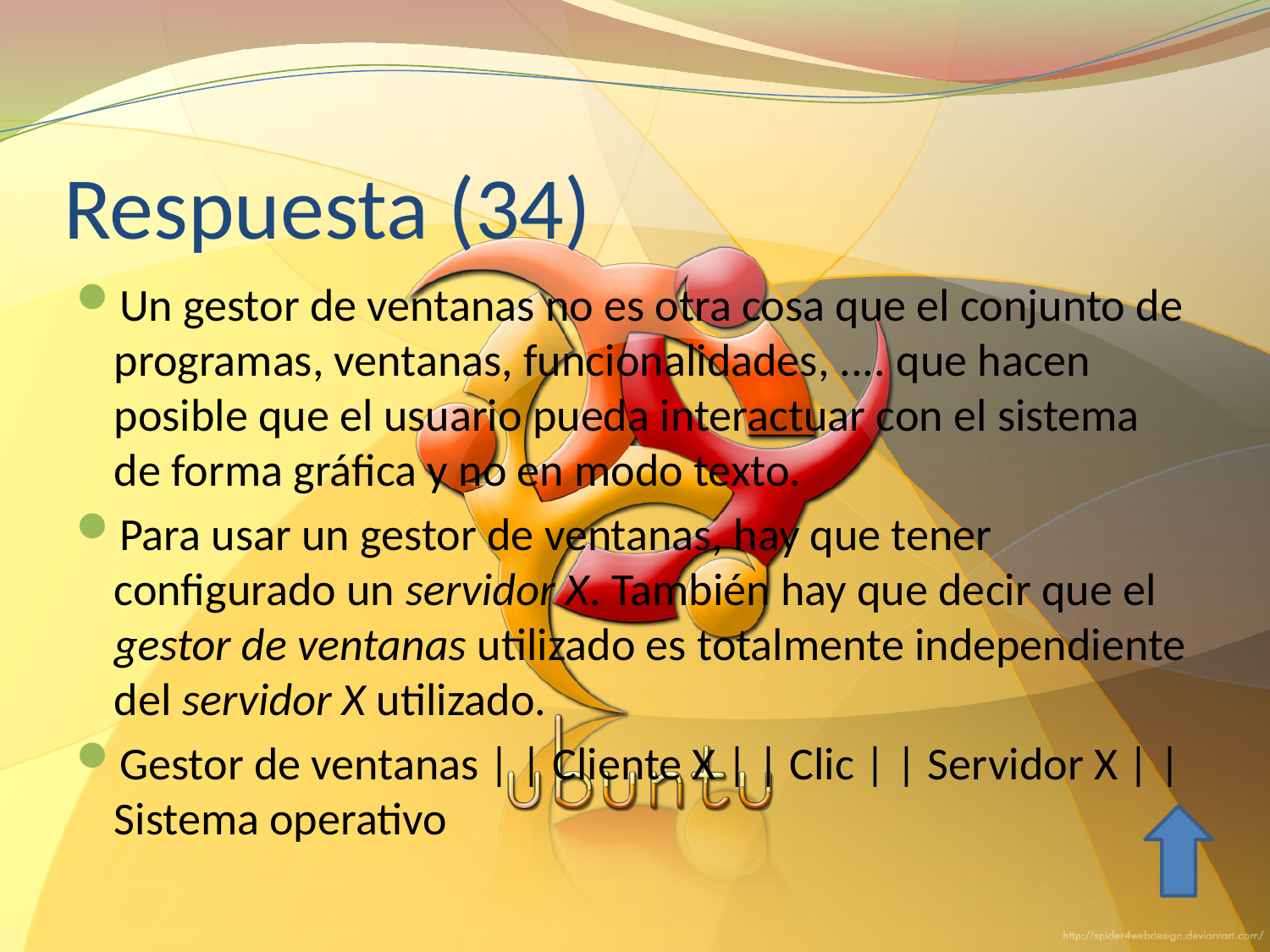

# Respuesta (34)
Un gestor de ventanas no es otra cosa que el conjunto de programas, ventanas, funcionalidades, .... que hacen posible que el usuario pueda interactuar con el sistema de forma gráfica y no en modo texto.
Para usar un gestor de ventanas, hay que tener configurado un servidor X. También hay que decir que el gestor de ventanas utilizado es totalmente independiente del servidor X utilizado.
Gestor de ventanas | | Cliente X | | Clic | | Servidor X | | Sistema operativo